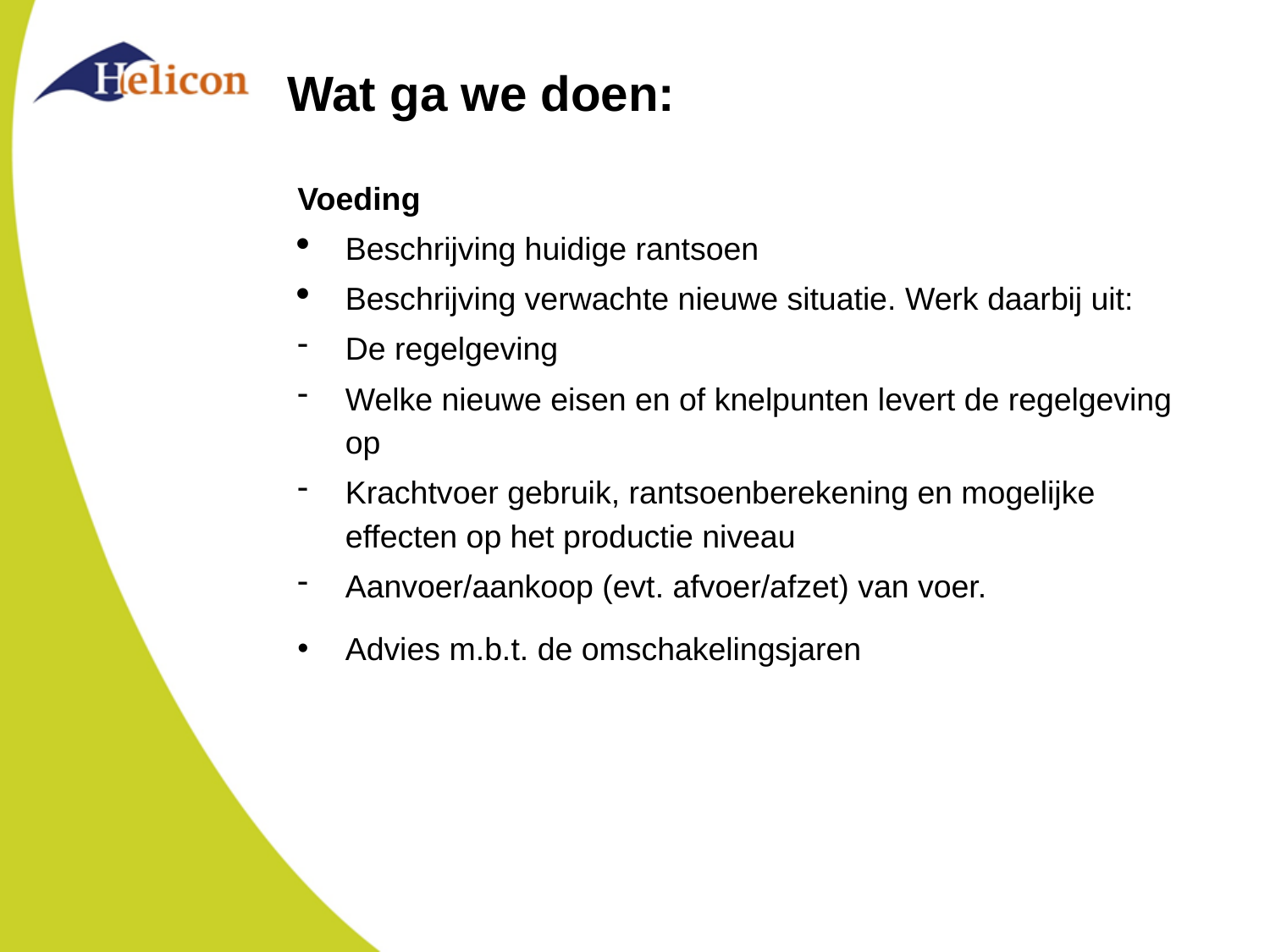

# Wat ga we doen:
Voeding
Beschrijving huidige rantsoen
Beschrijving verwachte nieuwe situatie. Werk daarbij uit:
De regelgeving
Welke nieuwe eisen en of knelpunten levert de regelgeving op
Krachtvoer gebruik, rantsoenberekening en mogelijke effecten op het productie niveau
Aanvoer/aankoop (evt. afvoer/afzet) van voer.
Advies m.b.t. de omschakelingsjaren